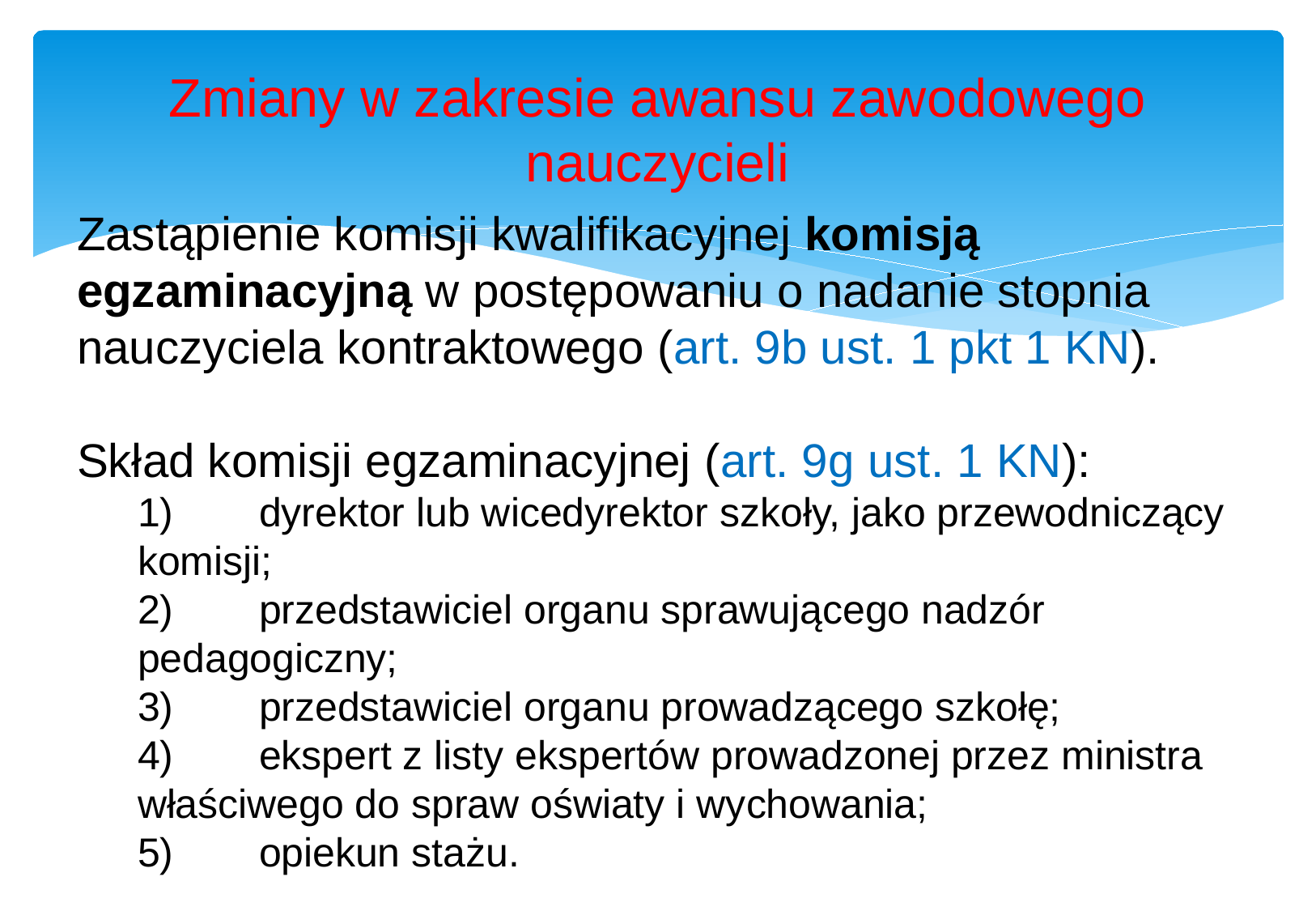

# Zmiany w zakresie awansu zawodowego nauczycieli
Zastąpienie komisji kwalifikacyjnej komisją egzaminacyjną w postępowaniu o nadanie stopnia nauczyciela kontraktowego (art. 9b ust. 1 pkt 1 KN).

Skład komisji egzaminacyjnej (art. 9g ust. 1 KN):
1)	dyrektor lub wicedyrektor szkoły, jako przewodniczący komisji;
2)	przedstawiciel organu sprawującego nadzór pedagogiczny;
3)	przedstawiciel organu prowadzącego szkołę;
4)	ekspert z listy ekspertów prowadzonej przez ministra właściwego do spraw oświaty i wychowania;
5)	opiekun stażu.